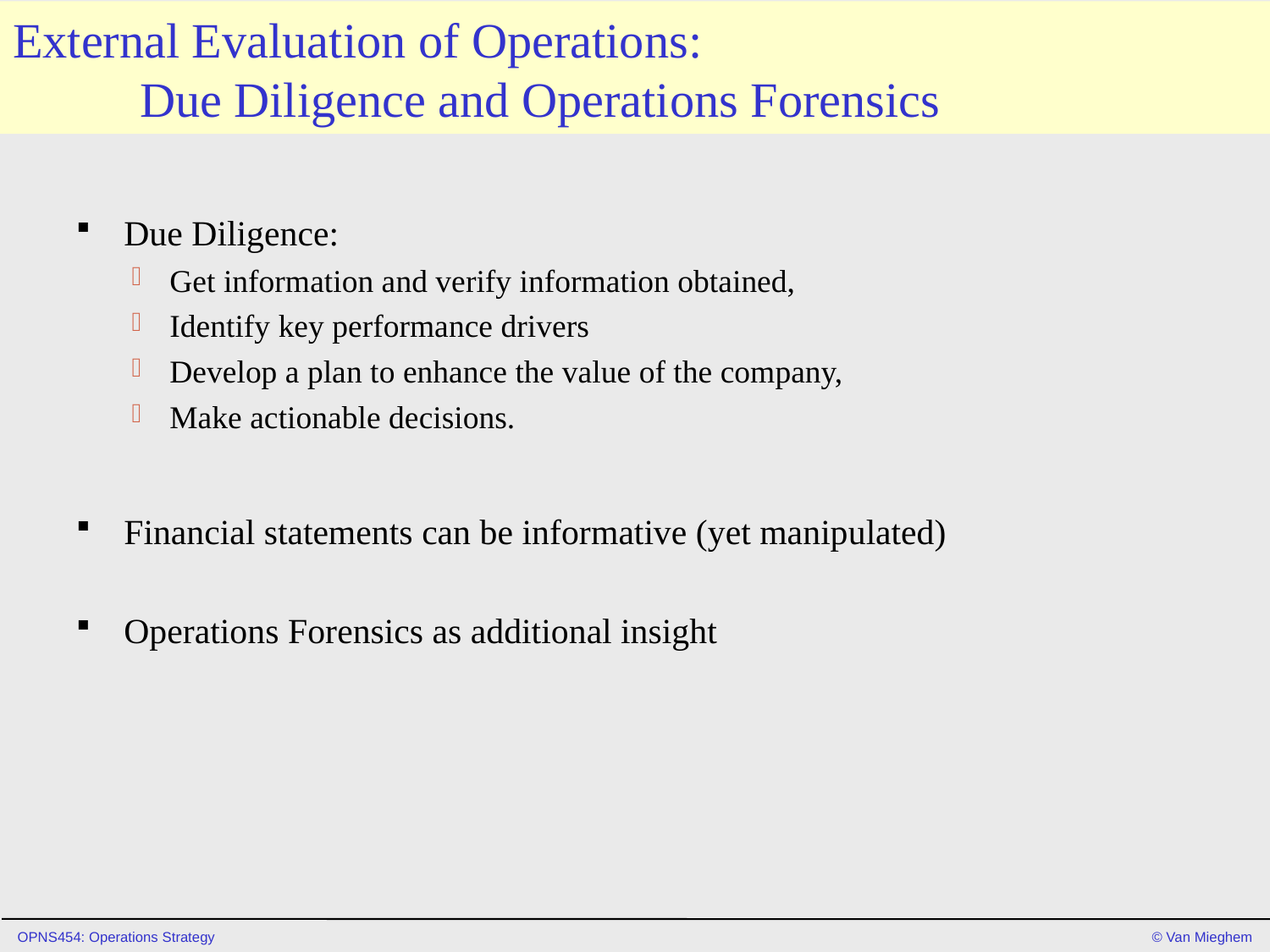

# External Evaluation of Operations: Due Diligence and Operations Forensics

Due Diligence:
Get information and verify information obtained,
Identify key performance drivers
Develop a plan to enhance the value of the company,
Make actionable decisions.

Financial statements can be informative (yet manipulated)

Operations Forensics as additional insight